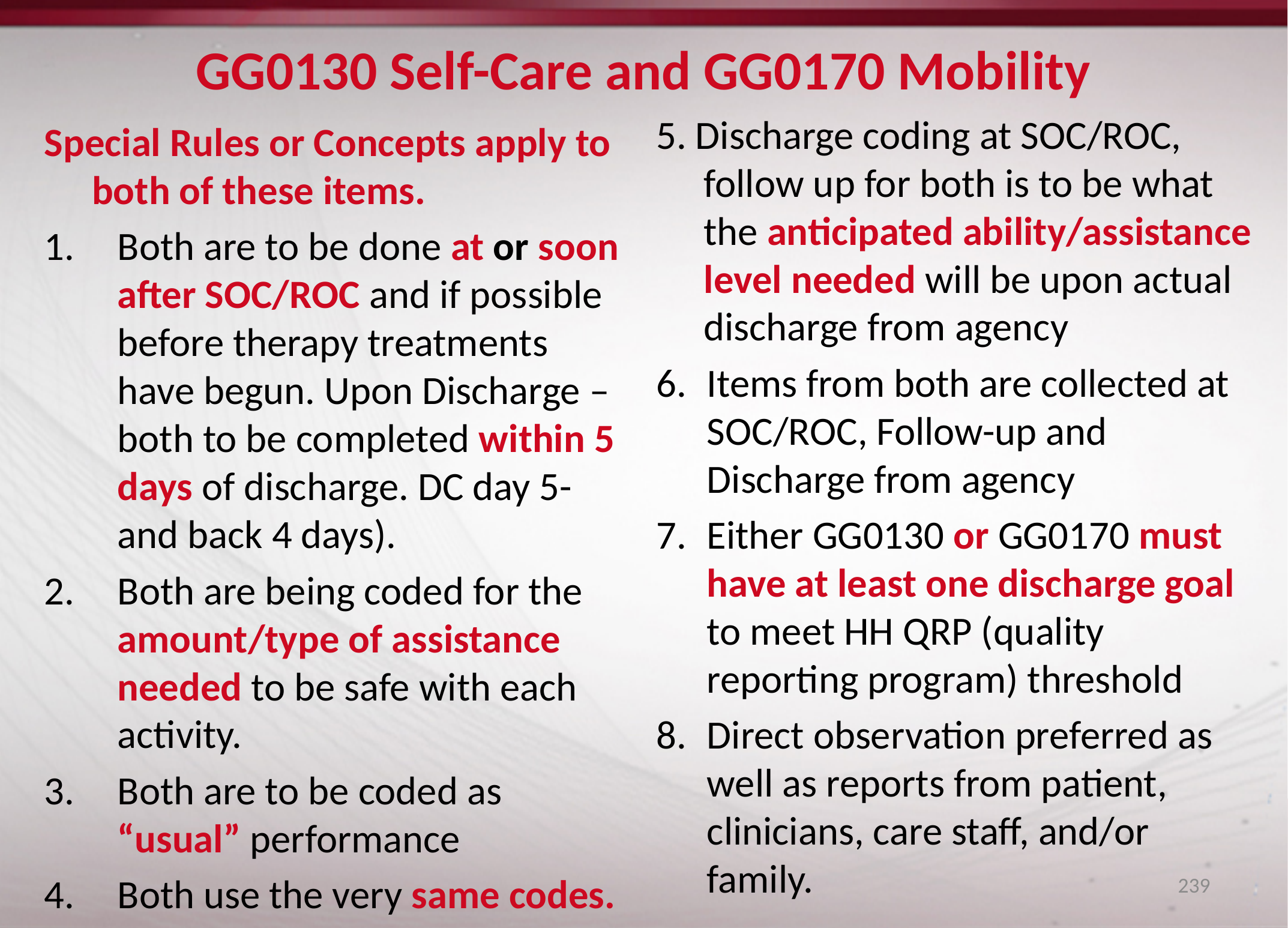

# GG0130 Self-Care and GG0170 Mobility
5. Discharge coding at SOC/ROC, follow up for both is to be what the anticipated ability/assistance level needed will be upon actual discharge from agency
Items from both are collected at SOC/ROC, Follow-up and Discharge from agency
Either GG0130 or GG0170 must have at least one discharge goal to meet HH QRP (quality reporting program) threshold
Direct observation preferred as well as reports from patient, clinicians, care staff, and/or family.
Special Rules or Concepts apply to both of these items.
Both are to be done at or soon after SOC/ROC and if possible before therapy treatments have begun. Upon Discharge – both to be completed within 5 days of discharge. DC day 5-and back 4 days).
Both are being coded for the amount/type of assistance needed to be safe with each activity.
Both are to be coded as “usual” performance
Both use the very same codes.
239